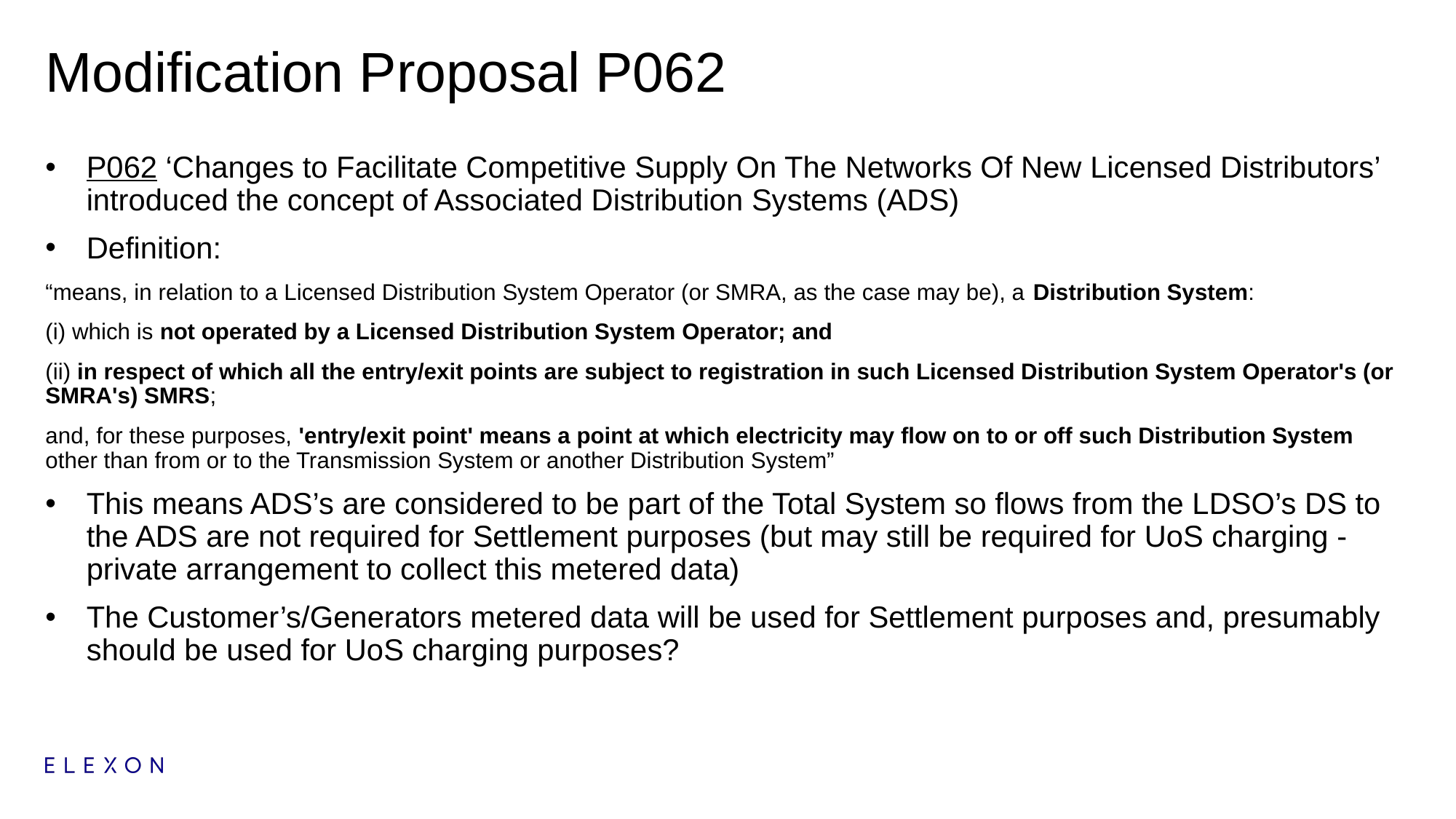

# Modification Proposal P062
P062 ‘Changes to Facilitate Competitive Supply On The Networks Of New Licensed Distributors’ introduced the concept of Associated Distribution Systems (ADS)
Definition:
“means, in relation to a Licensed Distribution System Operator (or SMRA, as the case may be), a Distribution System:
(i) which is not operated by a Licensed Distribution System Operator; and
(ii) in respect of which all the entry/exit points are subject to registration in such Licensed Distribution System Operator's (or SMRA's) SMRS;
and, for these purposes, 'entry/exit point' means a point at which electricity may flow on to or off such Distribution System other than from or to the Transmission System or another Distribution System”
This means ADS’s are considered to be part of the Total System so flows from the LDSO’s DS to the ADS are not required for Settlement purposes (but may still be required for UoS charging - private arrangement to collect this metered data)
The Customer’s/Generators metered data will be used for Settlement purposes and, presumably should be used for UoS charging purposes?